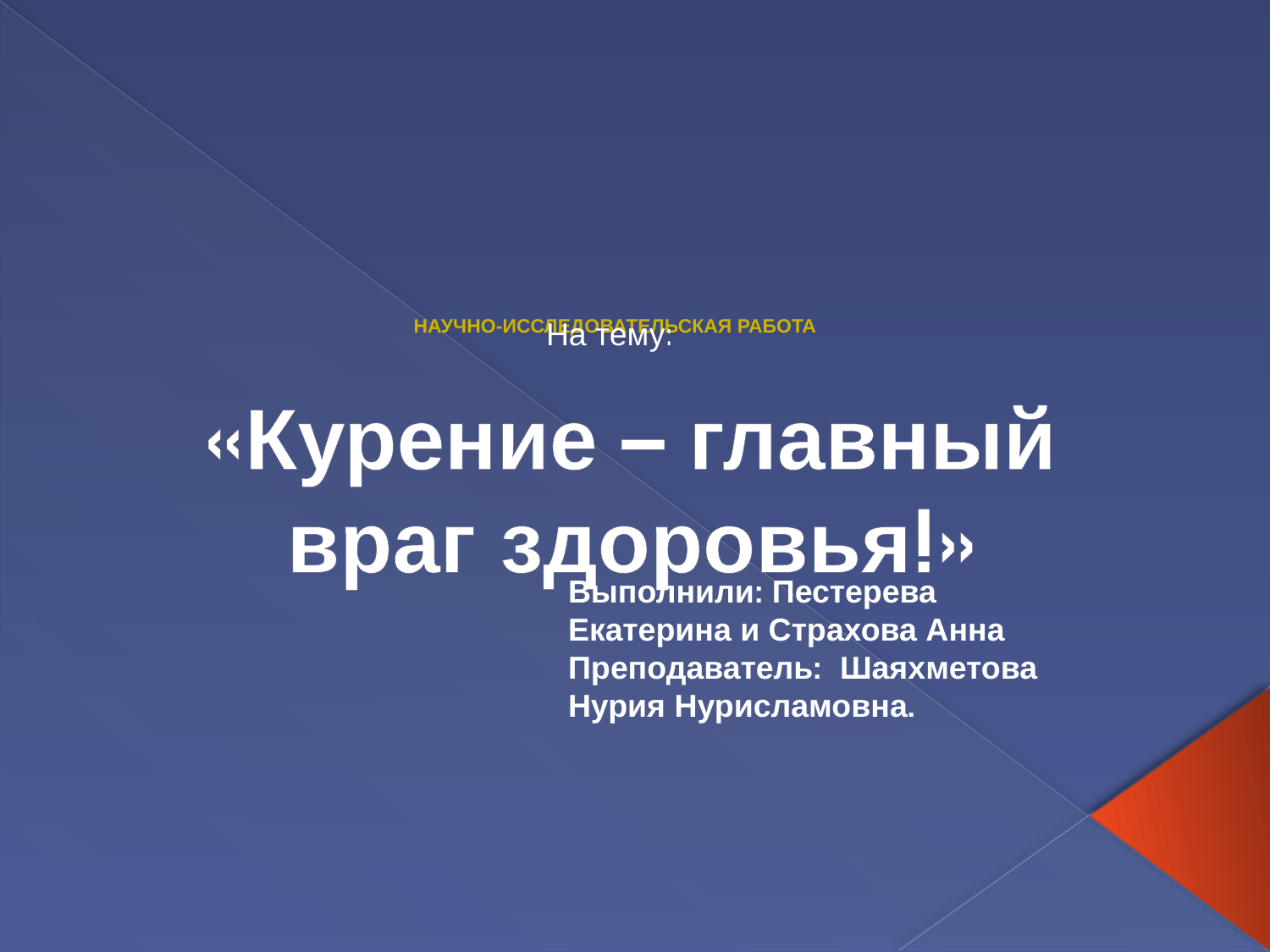

# Научно-Исследовательская работа
На тему:
«Курение – главный враг здоровья!»

Выполнили: Пестерева Екатерина и Страхова Анна
Преподаватель:  Шаяхметова Нурия Нурисламовна.